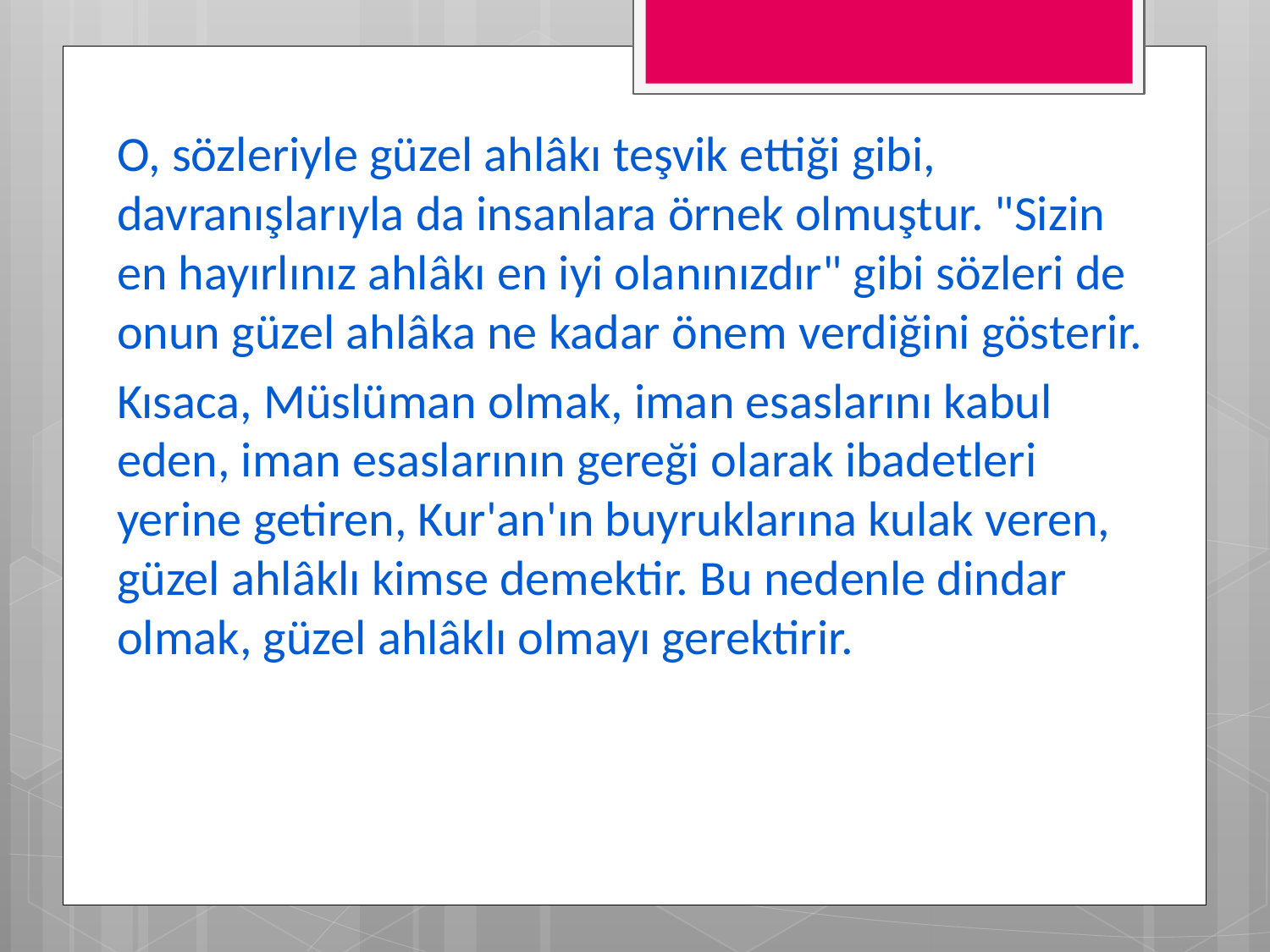

O, sözleriyle güzel ahlâkı teşvik ettiği gibi, davranışlarıyla da insanlara örnek olmuştur. "Sizin en hayırlınız ahlâkı en iyi olanınızdır" gibi sözleri de onun güzel ahlâka ne kadar önem verdiğini gösterir.
Kısaca, Müslüman olmak, iman esaslarını kabul eden, iman esaslarının gereği olarak ibadetleri yerine getiren, Kur'an'ın buyruklarına kulak veren, güzel ahlâklı kimse demektir. Bu nedenle dindar olmak, güzel ahlâklı olmayı gerektirir.